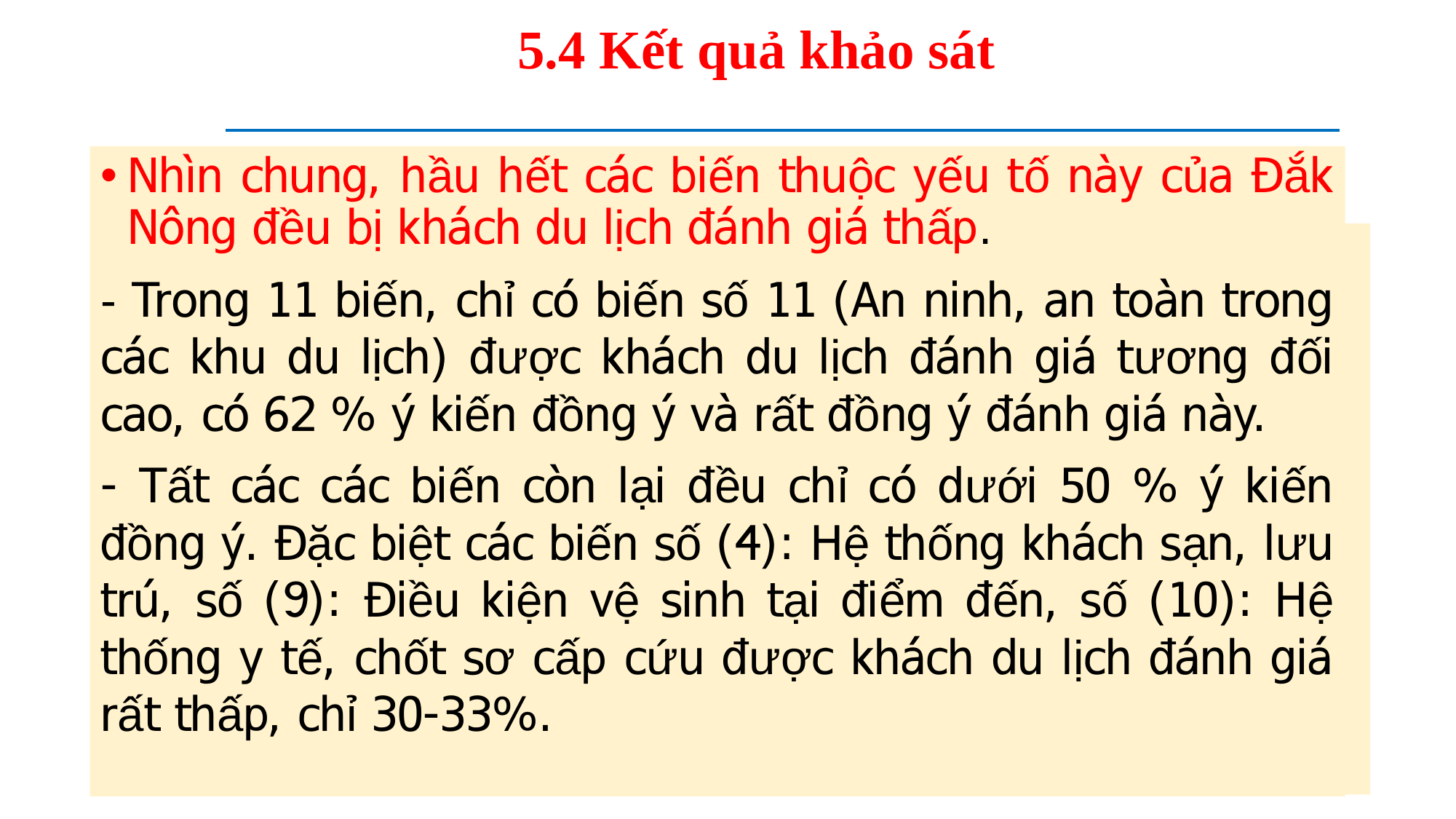

# 5.4 Kết quả khảo sát
Nhìn chung, hầu hết các biến thuộc yếu tố này của Đắk Nông đều bị khách du lịch đánh giá thấp.
- Trong 11 biến, chỉ có biến số 11 (An ninh, an toàn trong các khu du lịch) được khách du lịch đánh giá tương đối cao, có 62 % ý kiến đồng ý và rất đồng ý đánh giá này.
- Tất các các biến còn lại đều chỉ có dưới 50 % ý kiến đồng ý. Đặc biệt các biến số (4): Hệ thống khách sạn, lưu trú, số (9): Điều kiện vệ sinh tại điểm đến, số (10): Hệ thống y tế, chốt sơ cấp cứu được khách du lịch đánh giá rất thấp, chỉ 30-33%.

%